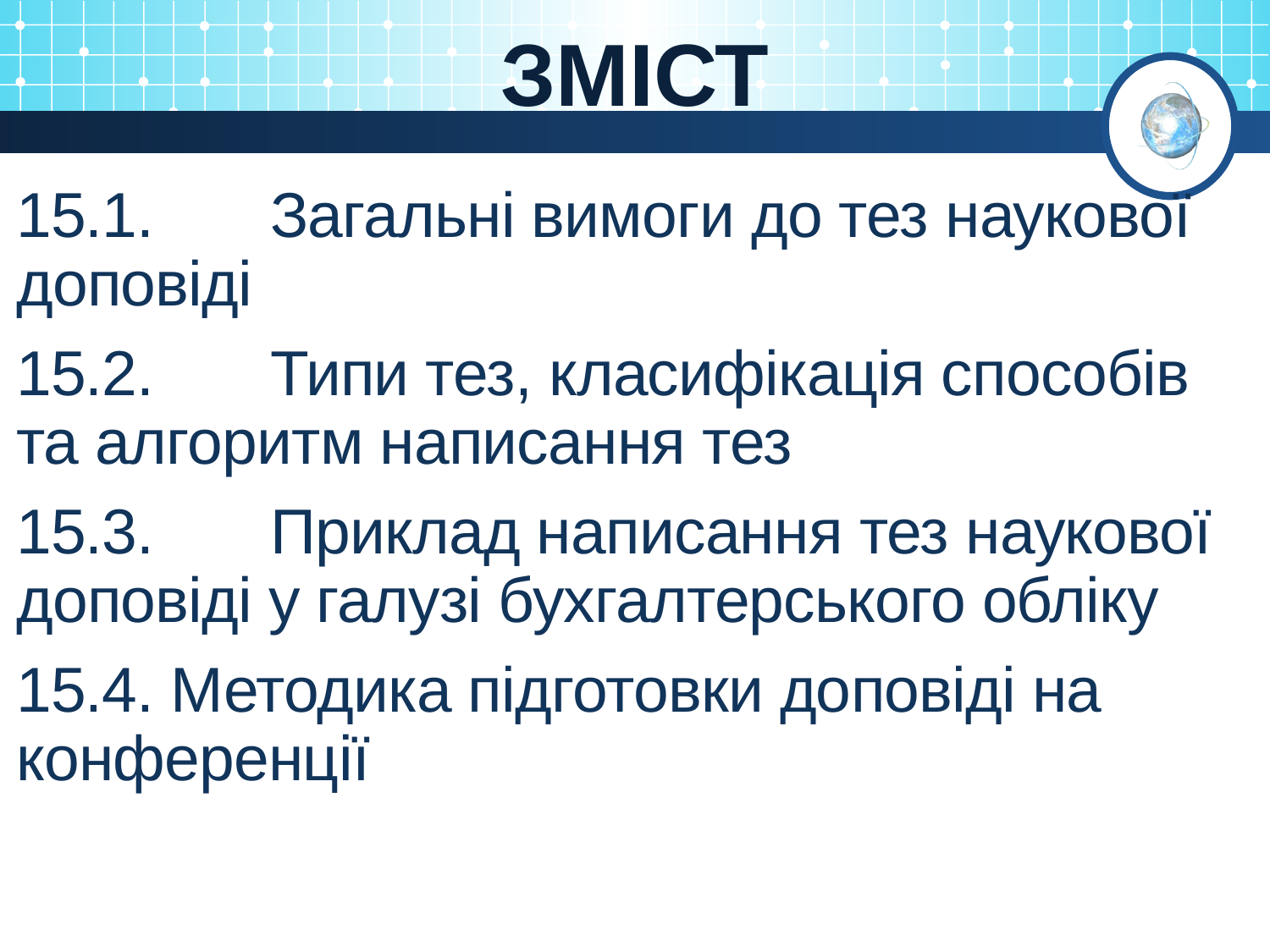

# ЗМІСТ
15.1.	Загальні вимоги до тез наукової доповіді
15.2.	Типи тез, класифікація способів та алгоритм написання тез
15.3.	Приклад написання тез наукової доповіді у галузі бухгалтерського обліку
15.4. Методика підготовки доповіді на конференції